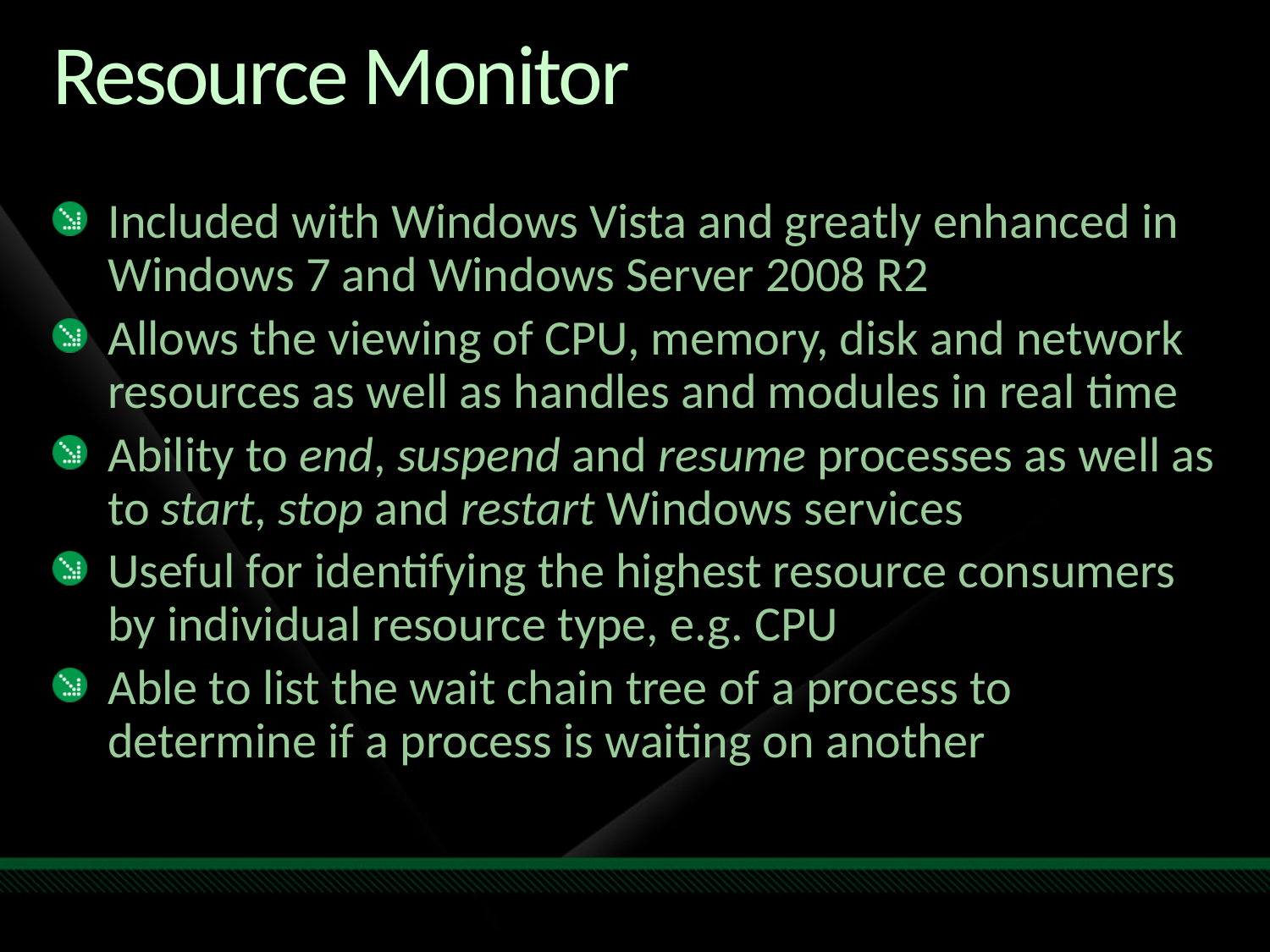

# Resource Monitor
Included with Windows Vista and greatly enhanced in Windows 7 and Windows Server 2008 R2
Allows the viewing of CPU, memory, disk and network resources as well as handles and modules in real time
Ability to end, suspend and resume processes as well as to start, stop and restart Windows services
Useful for identifying the highest resource consumers by individual resource type, e.g. CPU
Able to list the wait chain tree of a process to determine if a process is waiting on another